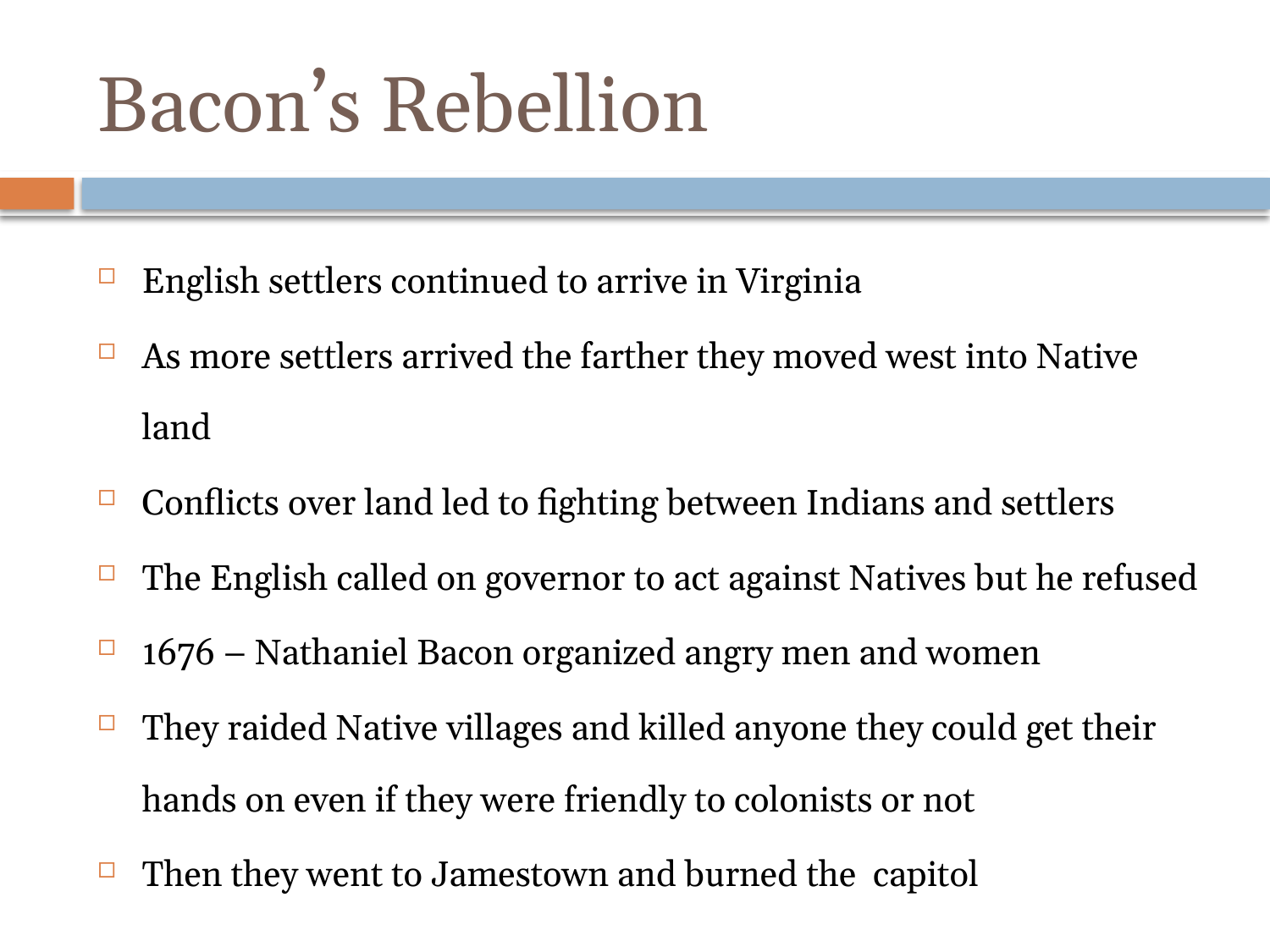

# Bacon’s Rebellion
English settlers continued to arrive in Virginia
As more settlers arrived the farther they moved west into Native land
Conflicts over land led to fighting between Indians and settlers
The English called on governor to act against Natives but he refused
1676 – Nathaniel Bacon organized angry men and women
They raided Native villages and killed anyone they could get their hands on even if they were friendly to colonists or not
Then they went to Jamestown and burned the  capitol